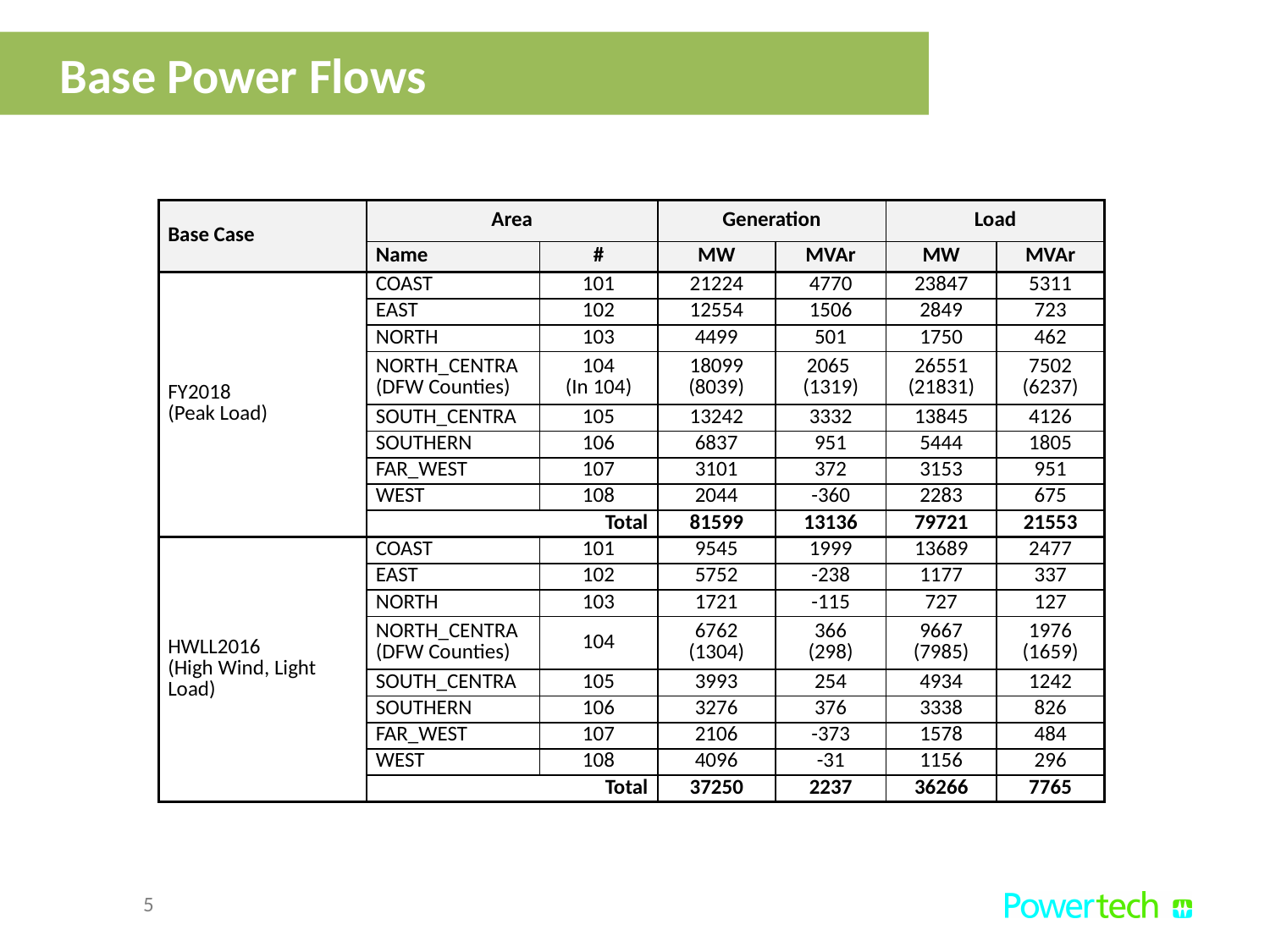

Base Power Flows
| Base Case | Area |  | Generation |  | Load |  |
| --- | --- | --- | --- | --- | --- | --- |
|  | Name | # | MW | MVAr | MW | MVAr |
| FY2018 (Peak Load) | COAST | 101 | 21224 | 4770 | 23847 | 5311 |
|  | EAST | 102 | 12554 | 1506 | 2849 | 723 |
|  | NORTH | 103 | 4499 | 501 | 1750 | 462 |
|  | NORTH\_CENTRA (DFW Counties) | 104 (In 104) | 18099 (8039) | 2065 (1319) | 26551 (21831) | 7502 (6237) |
|  | SOUTH\_CENTRA | 105 | 13242 | 3332 | 13845 | 4126 |
|  | SOUTHERN | 106 | 6837 | 951 | 5444 | 1805 |
|  | FAR\_WEST | 107 | 3101 | 372 | 3153 | 951 |
|  | WEST | 108 | 2044 | -360 | 2283 | 675 |
|  | Total |  | 81599 | 13136 | 79721 | 21553 |
| HWLL2016 (High Wind, Light Load) | COAST | 101 | 9545 | 1999 | 13689 | 2477 |
|  | EAST | 102 | 5752 | -238 | 1177 | 337 |
|  | NORTH | 103 | 1721 | -115 | 727 | 127 |
|  | NORTH\_CENTRA (DFW Counties) | 104 | 6762 (1304) | 366 (298) | 9667 (7985) | 1976 (1659) |
|  | SOUTH\_CENTRA | 105 | 3993 | 254 | 4934 | 1242 |
|  | SOUTHERN | 106 | 3276 | 376 | 3338 | 826 |
|  | FAR\_WEST | 107 | 2106 | -373 | 1578 | 484 |
|  | WEST | 108 | 4096 | -31 | 1156 | 296 |
|  | Total |  | 37250 | 2237 | 36266 | 7765 |
5